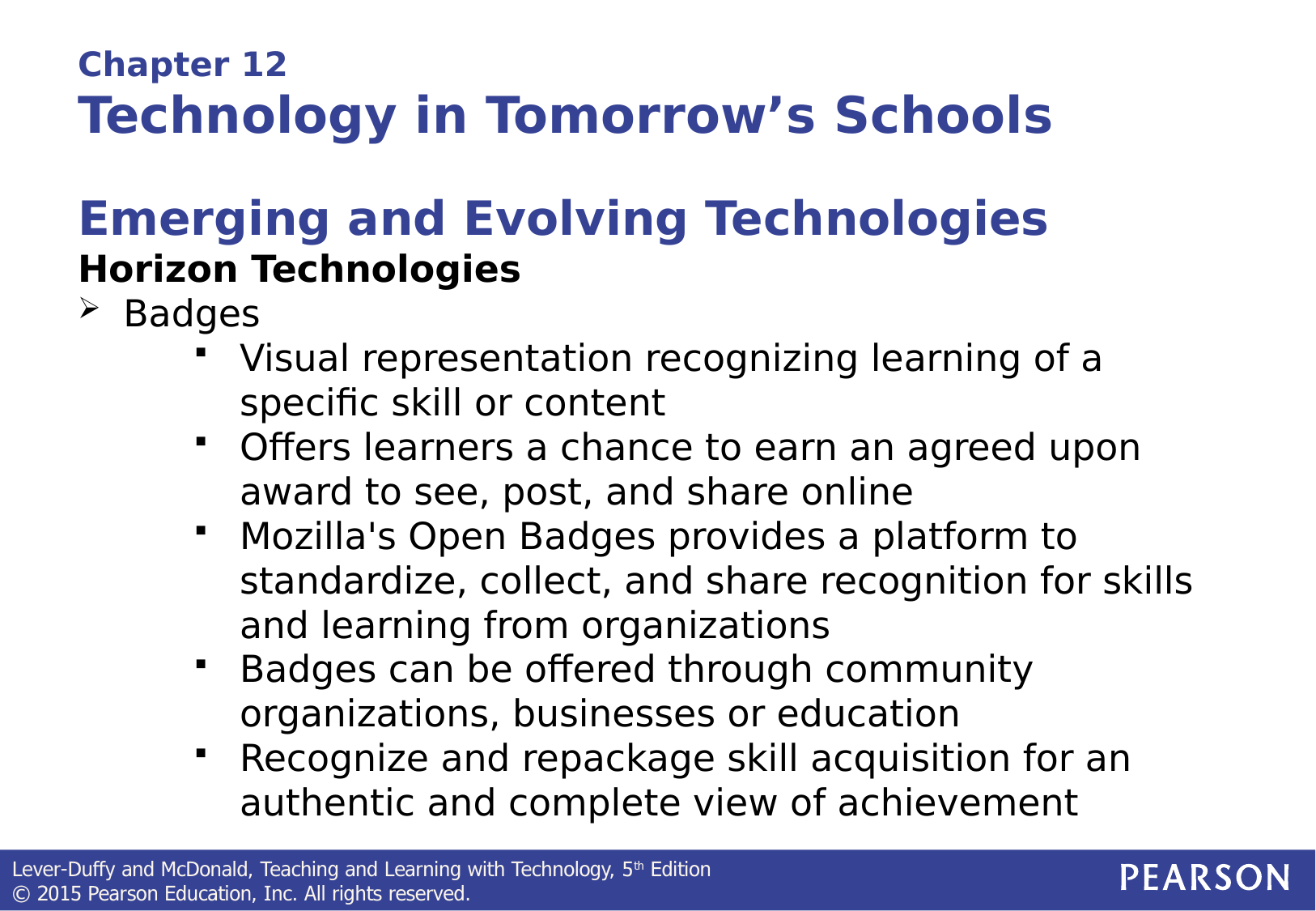

# Chapter 12 Technology in Tomorrow’s Schools
Emerging and Evolving Technologies
Horizon Technologies
Badges
Visual representation recognizing learning of a specific skill or content
Offers learners a chance to earn an agreed upon award to see, post, and share online
Mozilla's Open Badges provides a platform to standardize, collect, and share recognition for skills and learning from organizations
Badges can be offered through community organizations, businesses or education
Recognize and repackage skill acquisition for an authentic and complete view of achievement